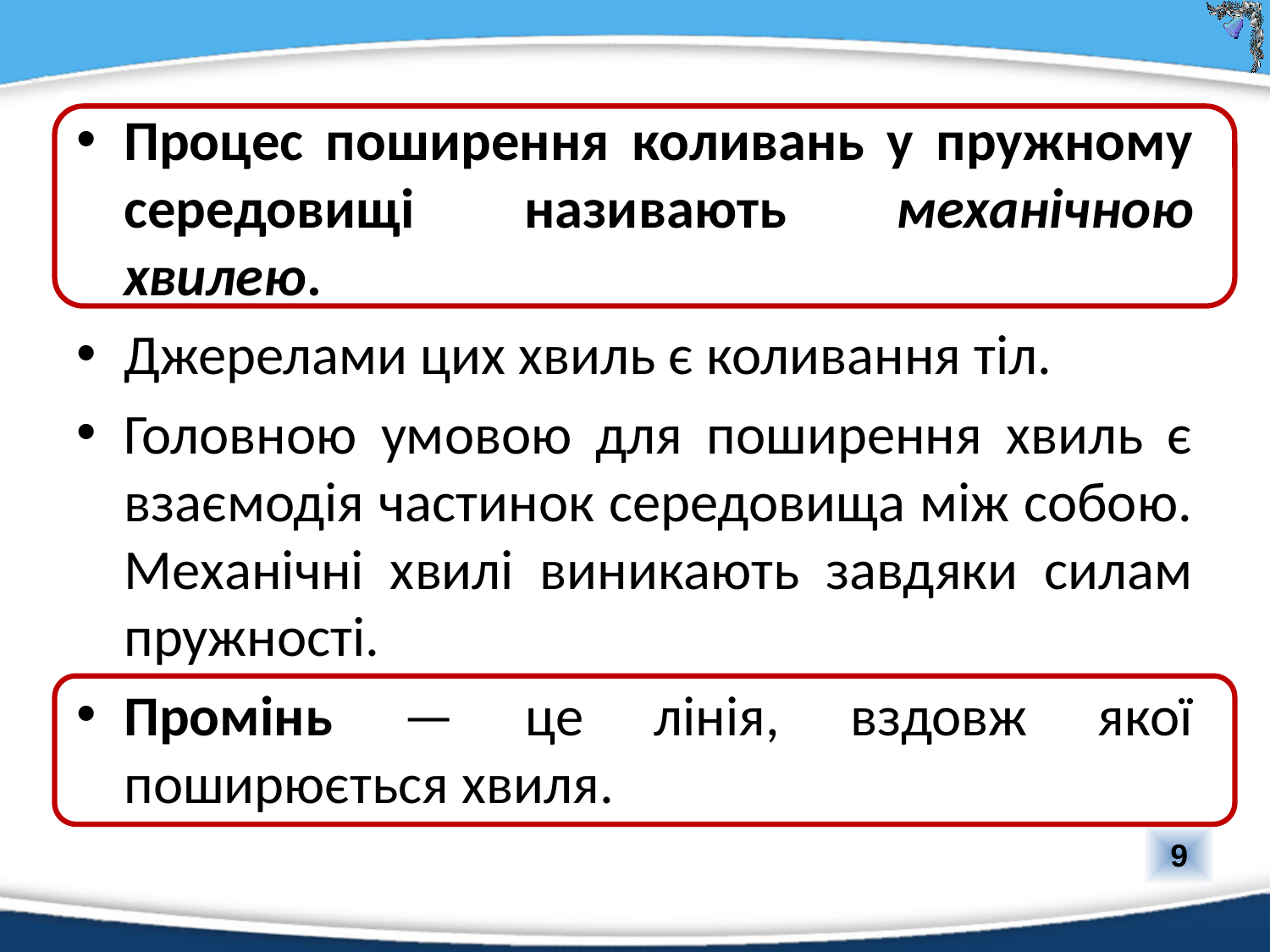

#
Процес поширення коливань у пружному середовищі називають механічною хвилею.
Джерелами цих хвиль є коливання тіл.
Головною умовою для поширення хвиль є взаємодія частинок середовища між собою. Механічні хвилі виникають завдяки силам пружності.
Промінь — це лінія, вздовж якої поширюється хвиля.

9